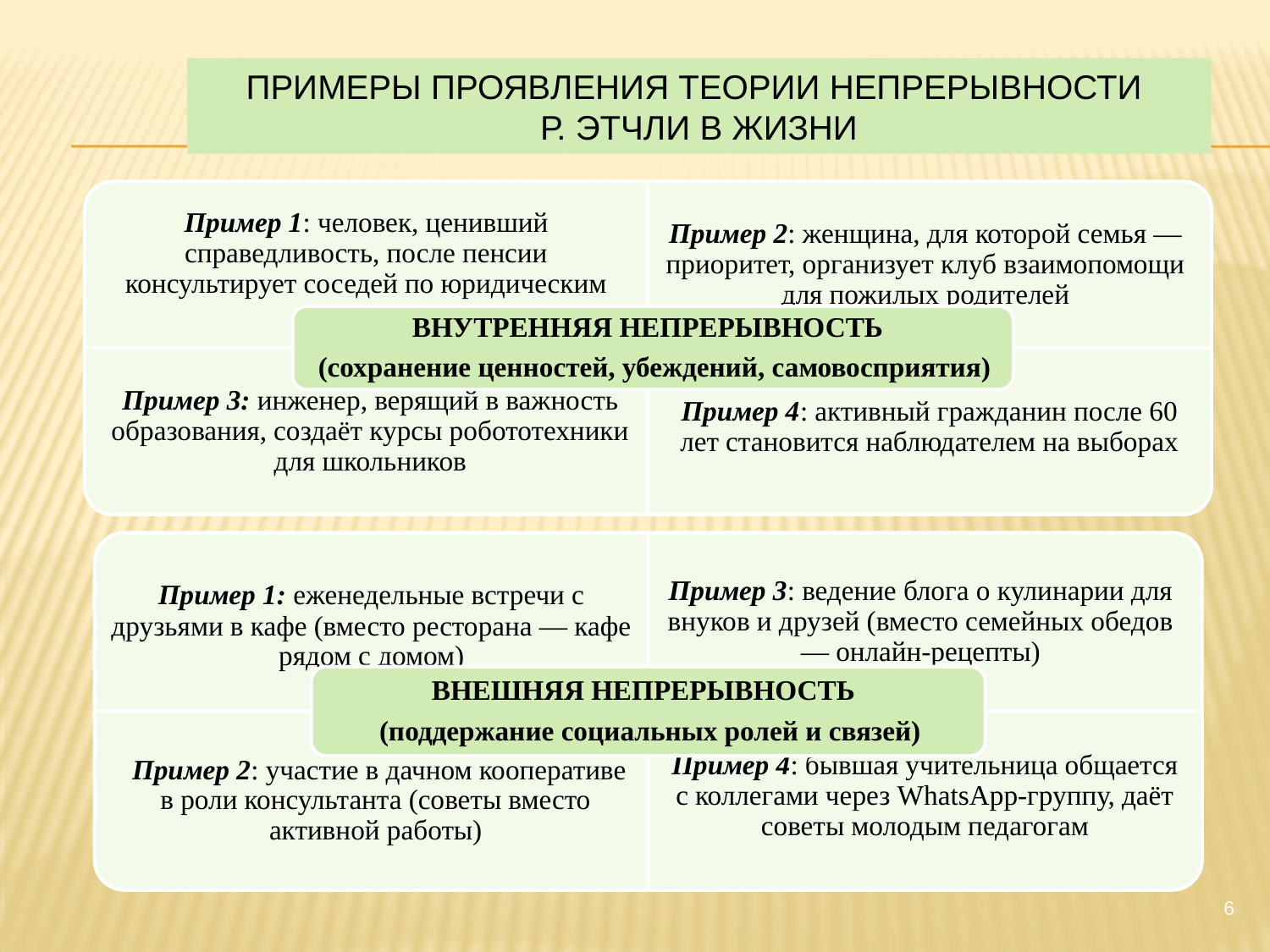

# Примеры проявления теории непрерывности Р. Этчли в жизни
Пример 1: человек, ценивший справедливость, после пенсии консультирует соседей по юридическим вопросам
Пример 2: женщина, для которой семья — приоритет, организует клуб взаимопомощи для пожилых родителей
Пример 3: инженер, верящий в важность образования, создаёт курсы робототехники для школьников
Пример 4: активный гражданин после 60 лет становится наблюдателем на выборах
ВНУТРЕННЯЯ НЕПРЕРЫВНОСТЬ
(сохранение ценностей, убеждений, самовосприятия)
Пример 1: еженедельные встречи с друзьями в кафе (вместо ресторана — кафе рядом с домом)
Пример 3: ведение блога о кулинарии для внуков и друзей (вместо семейных обедов — онлайн‑рецепты)
 Пример 2: участие в дачном кооперативе в роли консультанта (советы вместо активной работы)
Пример 4: бывшая учительница общается с коллегами через WhatsApp‑группу, даёт советы молодым педагогам
ВНЕШНЯЯ НЕПРЕРЫВНОСТЬ
(поддержание социальных ролей и связей)
6